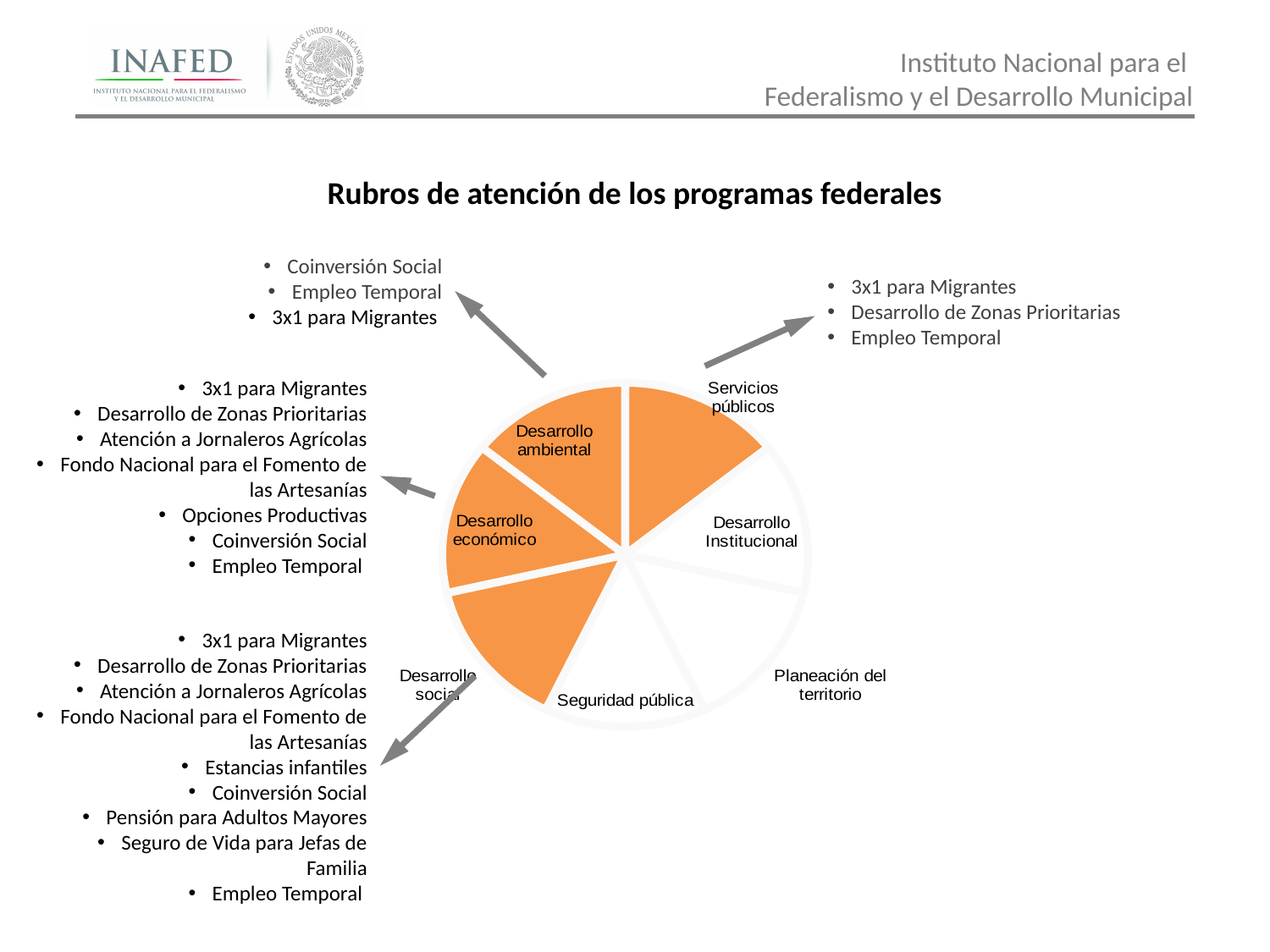

Rubros de atención de los programas federales
Coinversión Social
Empleo Temporal
3x1 para Migrantes
3x1 para Migrantes
Desarrollo de Zonas Prioritarias
Empleo Temporal

### Chart

| Category |  |
|---|---|
| Servicios públicos | 0.1428571428571429 |
| Desarrollo Institucional | 0.1428571428571429 |
| Planeación del territorio | 0.1428571428571429 |
| Seguridad pública | 0.1428571428571429 |
| Desarrollo social | 0.1428571428571429 |
| Desarrollo económico | 0.1428571428571429 |
| Desarrollo ambiental | 0.1428571428571429 |
3x1 para Migrantes
Desarrollo de Zonas Prioritarias
Atención a Jornaleros Agrícolas
Fondo Nacional para el Fomento de las Artesanías
Opciones Productivas
Coinversión Social
Empleo Temporal
3x1 para Migrantes
Desarrollo de Zonas Prioritarias
Atención a Jornaleros Agrícolas
Fondo Nacional para el Fomento de las Artesanías
Estancias infantiles
Coinversión Social
Pensión para Adultos Mayores
Seguro de Vida para Jefas de Familia
Empleo Temporal